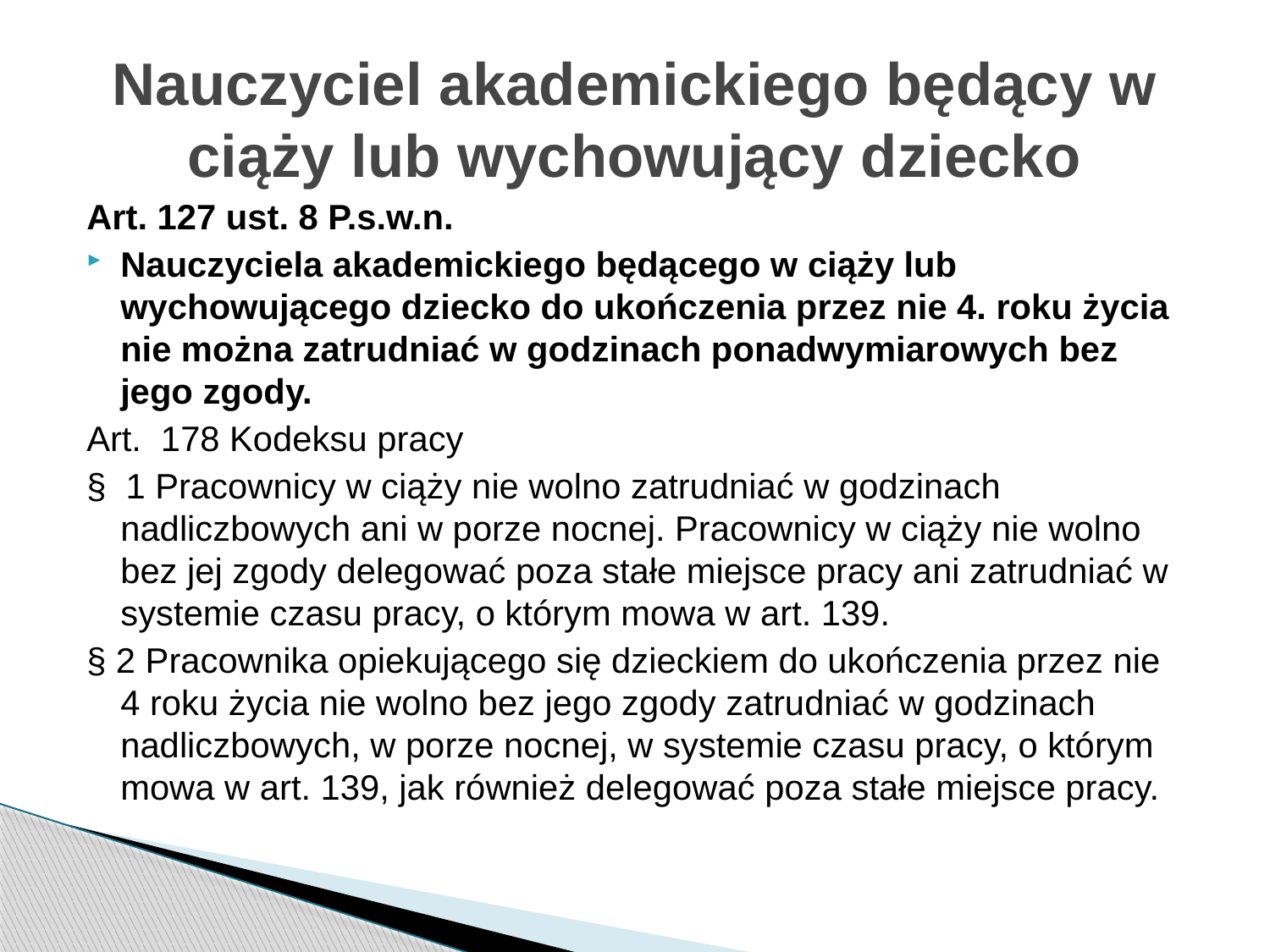

# Nauczyciel akademickiego będący w ciąży lub wychowujący dziecko
Art. 127 ust. 8 P.s.w.n.
Nauczyciela akademickiego będącego w ciąży lub wychowującego dziecko do ukończenia przez nie 4. roku życia nie można zatrudniać w godzinach ponadwymiarowych bez jego zgody.
Art.  178 Kodeksu pracy
§  1 Pracownicy w ciąży nie wolno zatrudniać w godzinach nadliczbowych ani w porze nocnej. Pracownicy w ciąży nie wolno bez jej zgody delegować poza stałe miejsce pracy ani zatrudniać w systemie czasu pracy, o którym mowa w art. 139.
§ 2 Pracownika opiekującego się dzieckiem do ukończenia przez nie 4 roku życia nie wolno bez jego zgody zatrudniać w godzinach nadliczbowych, w porze nocnej, w systemie czasu pracy, o którym mowa w art. 139, jak również delegować poza stałe miejsce pracy.